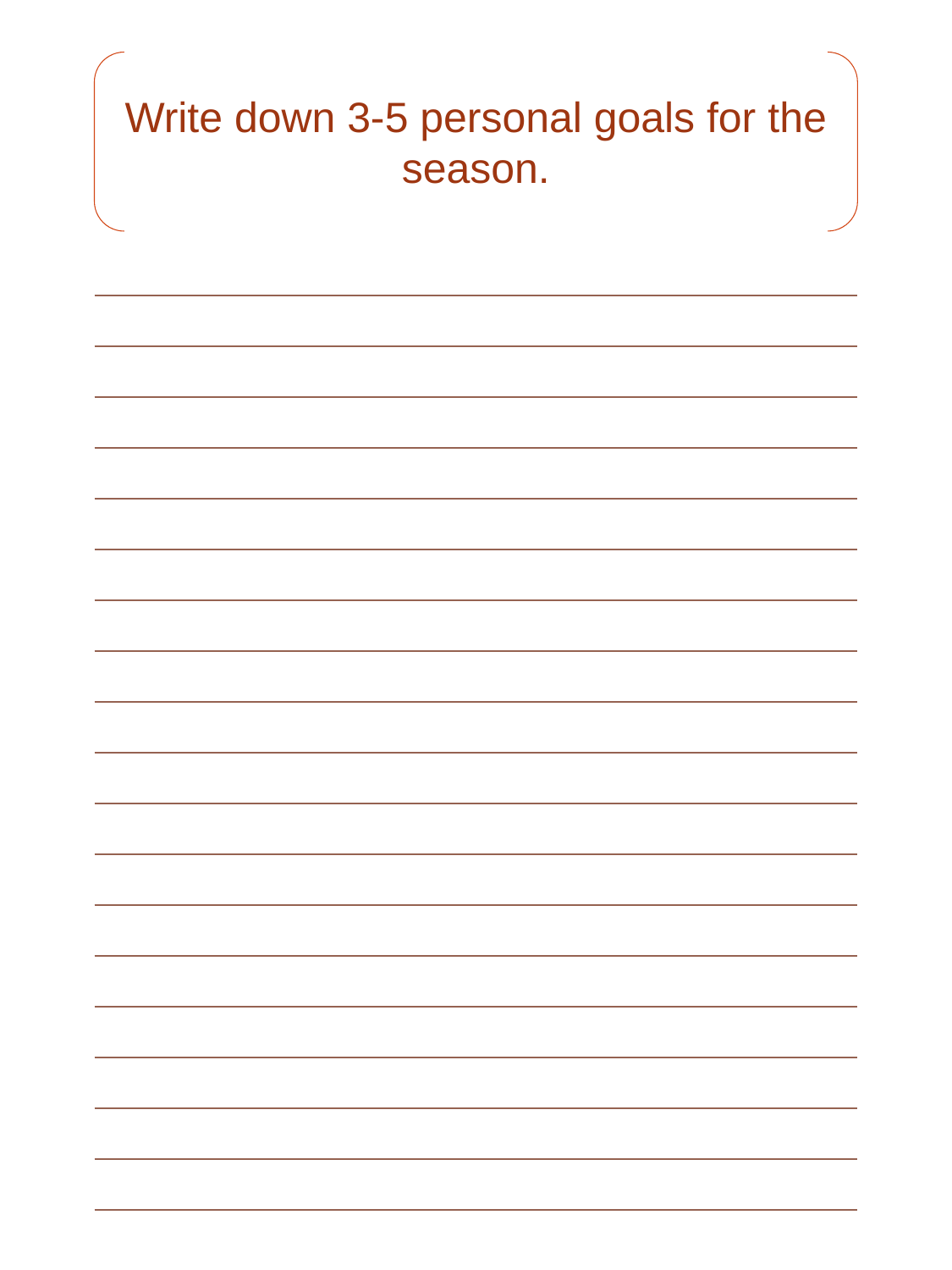

Write down 3-5 personal goals for the season.
|  |
| --- |
|  |
|  |
|  |
|  |
|  |
|  |
|  |
|  |
|  |
|  |
|  |
|  |
|  |
|  |
|  |
|  |
|  |